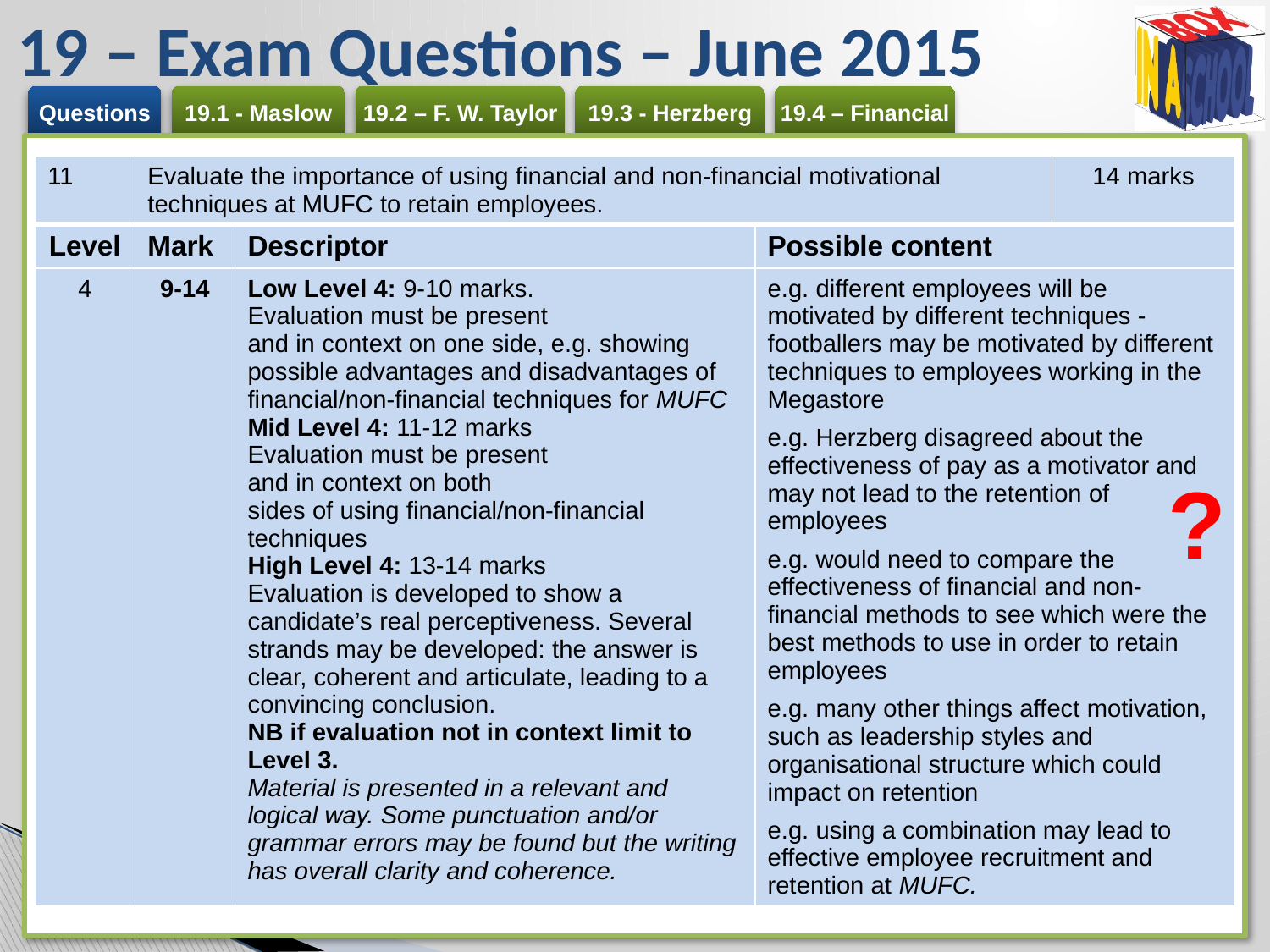

# 19 – Exam Questions – June 2015
| 11 | Evaluate the importance of using financial and non-financial motivational techniques at MUFC to retain employees. |  |  | 14 marks |
| --- | --- | --- | --- | --- |
| Level | Mark | Descriptor | Possible content |  |
| 4 | 9-14 | Low Level 4: 9-10 marks. Evaluation must be present and in context on one side, e.g. showing possible advantages and disadvantages of financial/non-financial techniques for MUFC Mid Level 4: 11-12 marks Evaluation must be present and in context on both sides of using financial/non-financial techniques High Level 4: 13-14 marks Evaluation is developed to show a candidate’s real perceptiveness. Several strands may be developed: the answer is clear, coherent and articulate, leading to a convincing conclusion. NB if evaluation not in context limit to Level 3. Material is presented in a relevant and logical way. Some punctuation and/or grammar errors may be found but the writing has overall clarity and coherence. | e.g. different employees will be motivated by different techniques - footballers may be motivated by different techniques to employees working in the Megastore e.g. Herzberg disagreed about the effectiveness of pay as a motivator and may not lead to the retention of employees e.g. would need to compare the effectiveness of financial and non-financial methods to see which were the best methods to use in order to retain employees e.g. many other things affect motivation, such as leadership styles and organisational structure which could impact on retention e.g. using a combination may lead to effective employee recruitment and retention at MUFC. |  |
?